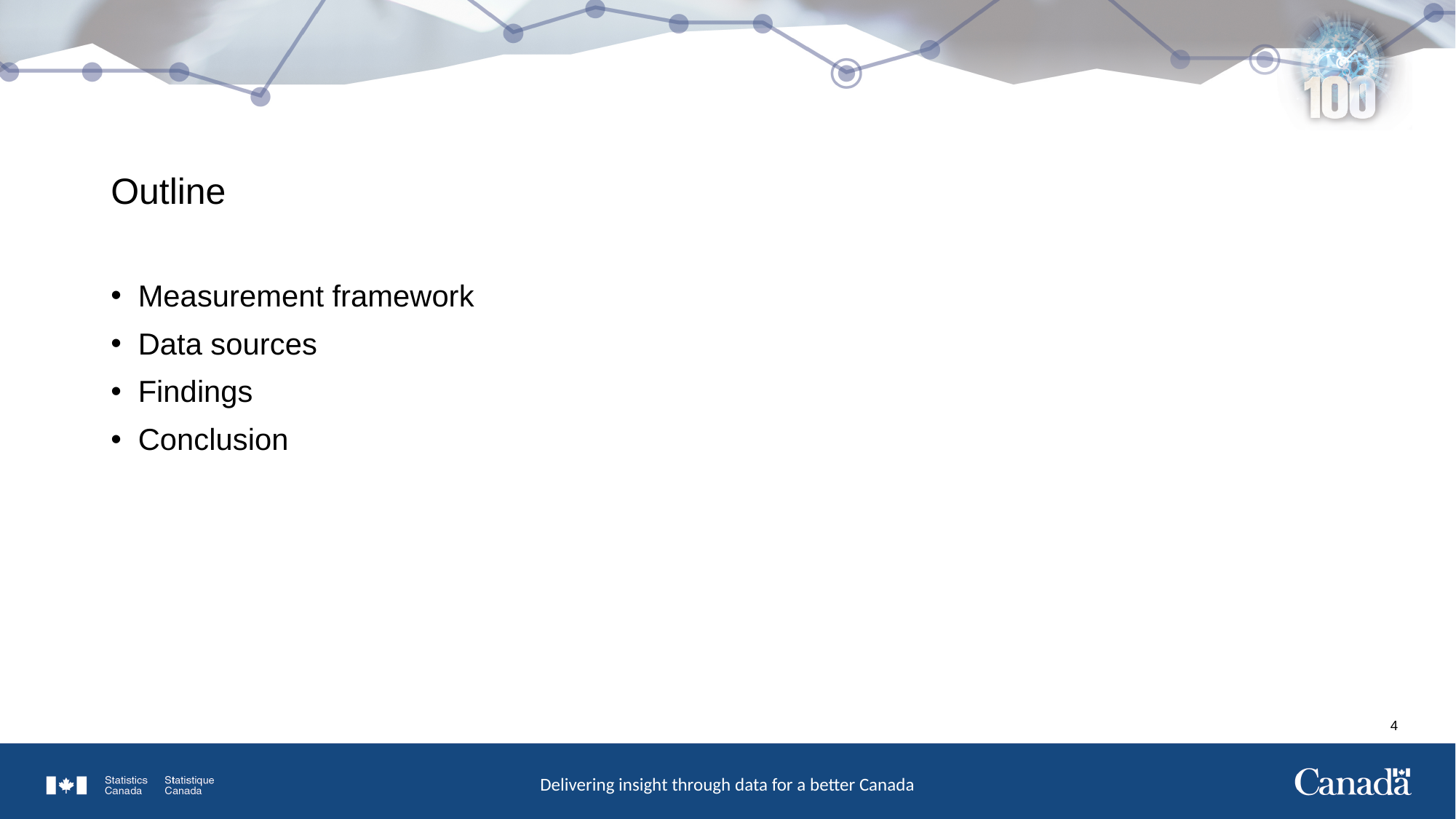

# Outline
Measurement framework
Data sources
Findings
Conclusion
4